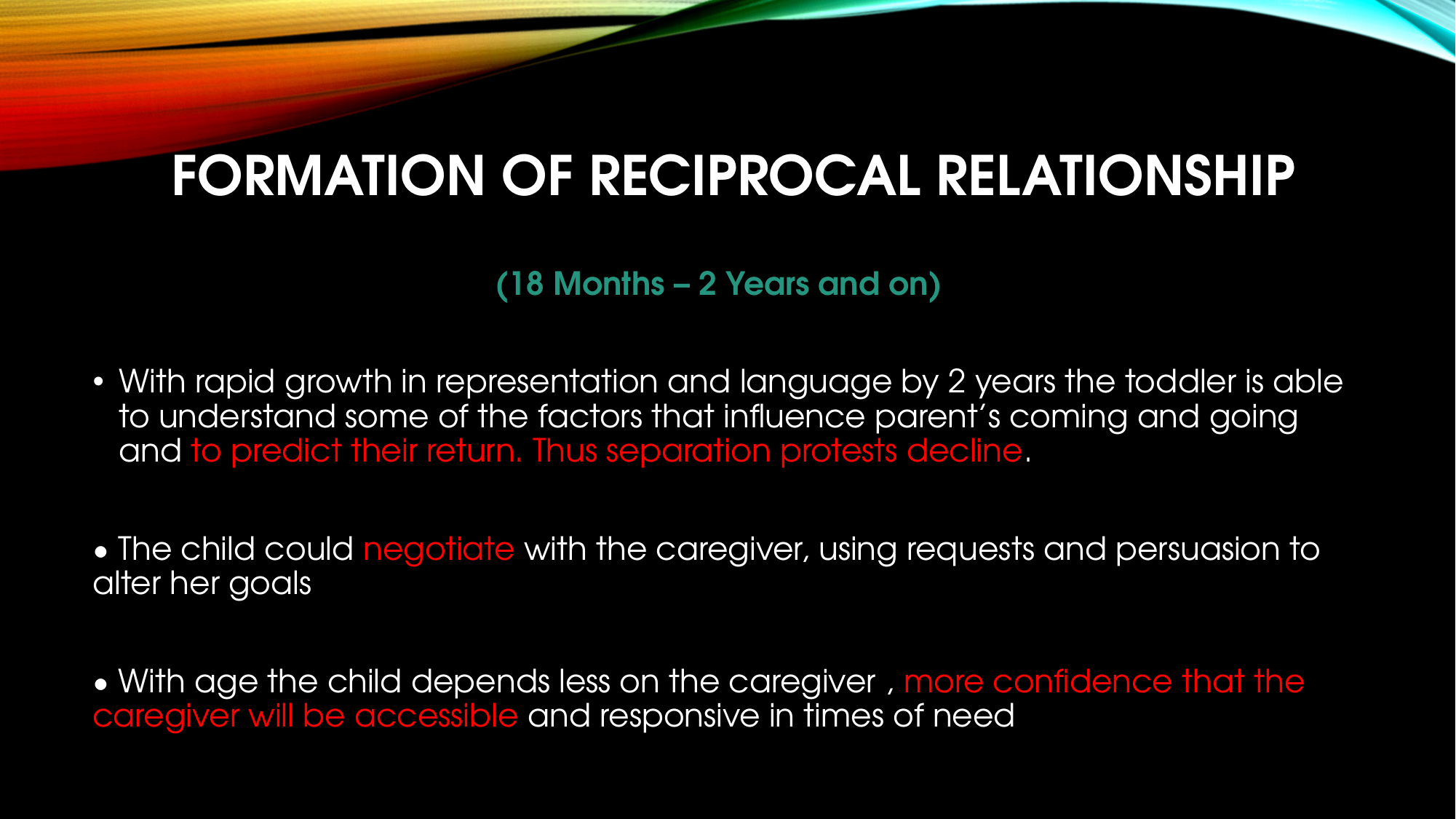

# FORMATION OF RECIPROCAL RELATIONSHIP
(18 Months – 2 Years and on)

With rapid growth in representation and language by 2 years the toddler is able to understand some of the factors that influence parent’s coming and going and to predict their return. Thus separation protests decline.

• The child could negotiate with the caregiver, using requests and persuasion to alter her goals

• With age the child depends less on the caregiver , more confidence that the caregiver will be accessible and responsive in times of need